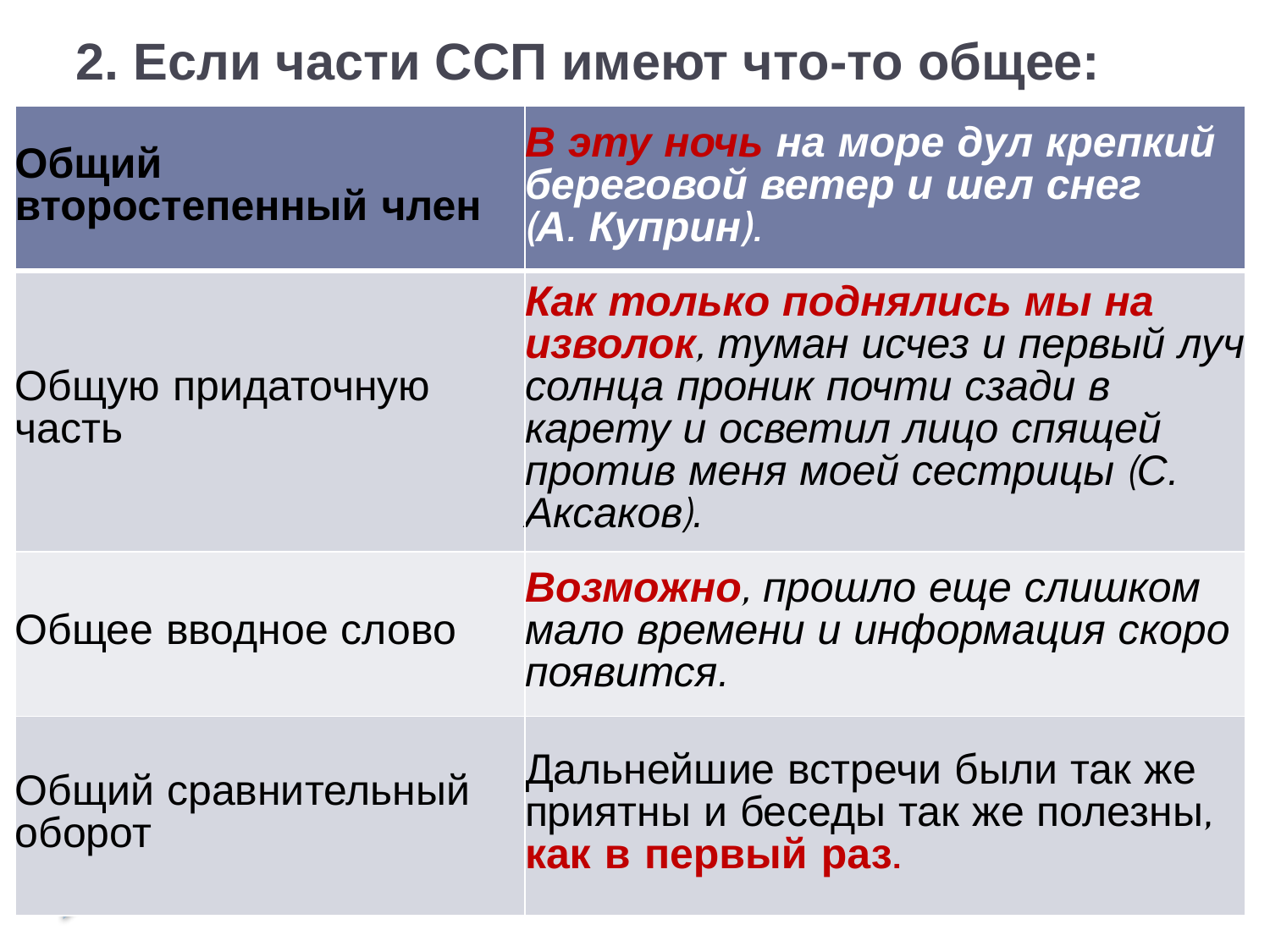

# 2. Если части ССП имеют что-то общее:
| Общий второстепенный член | В эту ночь на море дул крепкий береговой ветер и шел снег (А. Куприн). |
| --- | --- |
| Общую придаточную часть | Как только поднялись мы на изволок, туман исчез и первый луч солнца проник почти сзади в карету и осветил лицо спящей против меня моей сестрицы (С. Аксаков). |
| Общее вводное слово | Возможно, прошло еще слишком мало времени и информация скоро появится. |
| Общий сравнительный оборот | Дальнейшие встречи были так же приятны и беседы так же полезны, как в первый раз. |